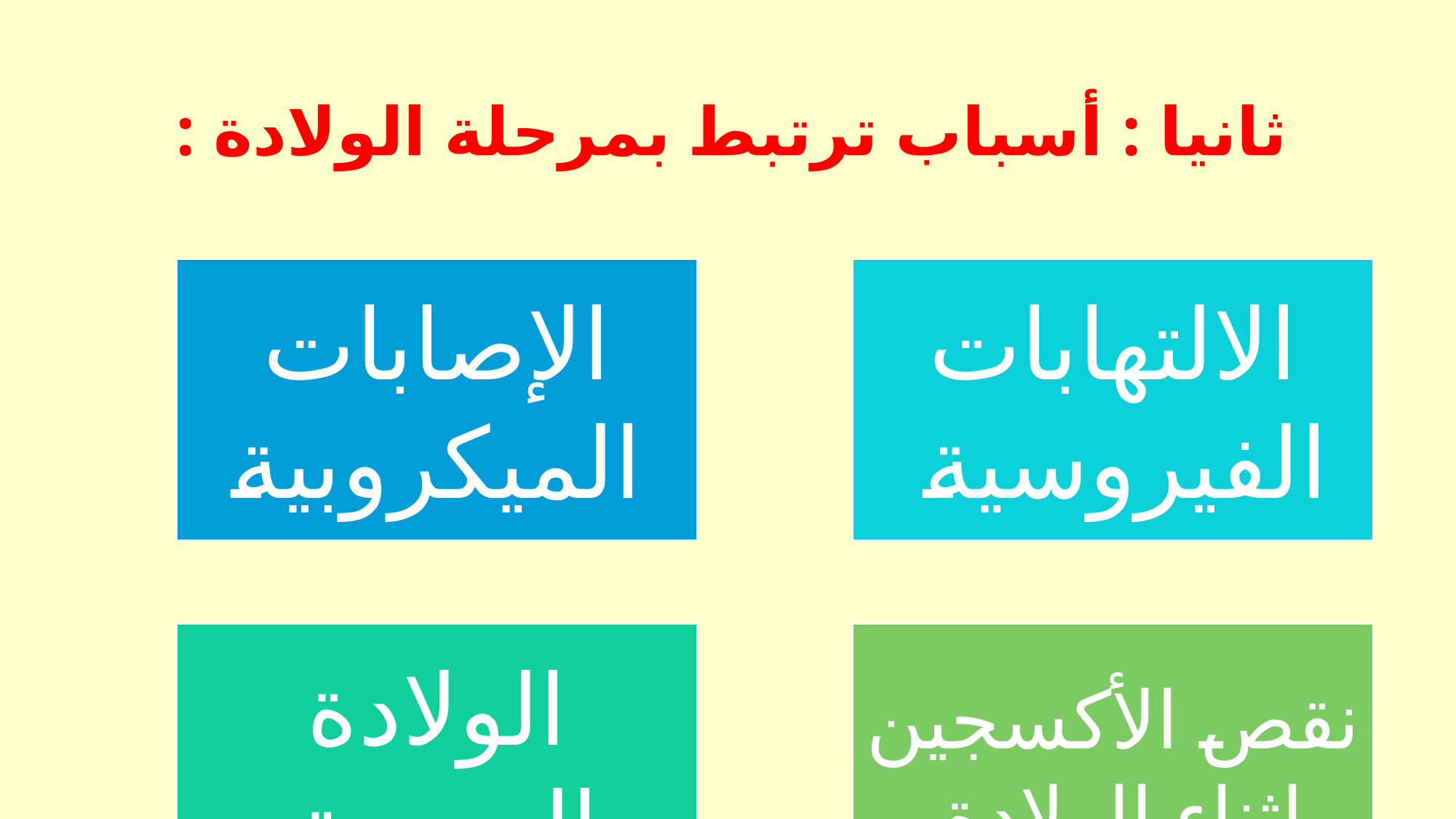

# ثانيا : أسباب ترتبط بمرحلة الولادة :